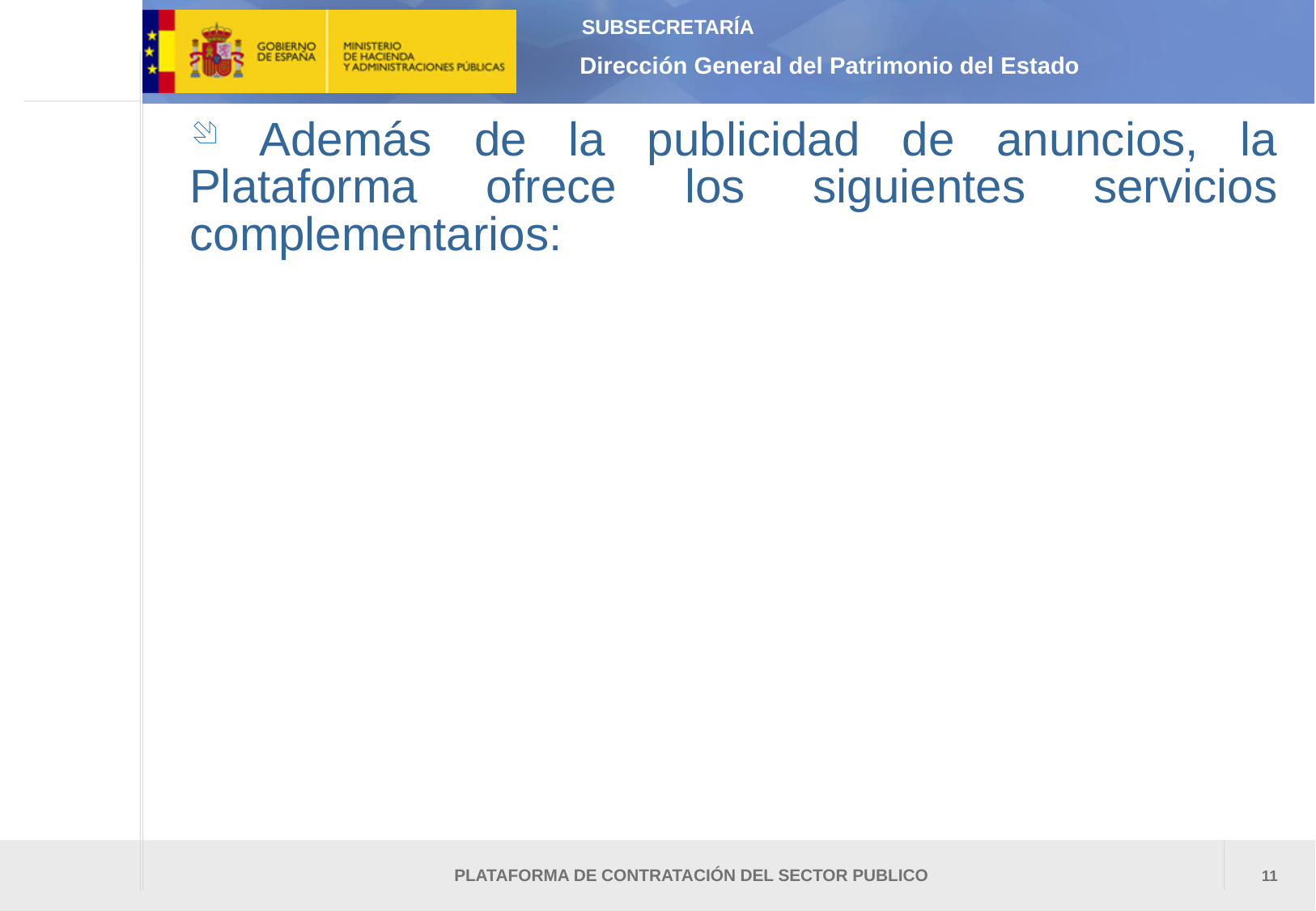

Además de la publicidad de anuncios, la Plataforma ofrece los siguientes servicios complementarios: